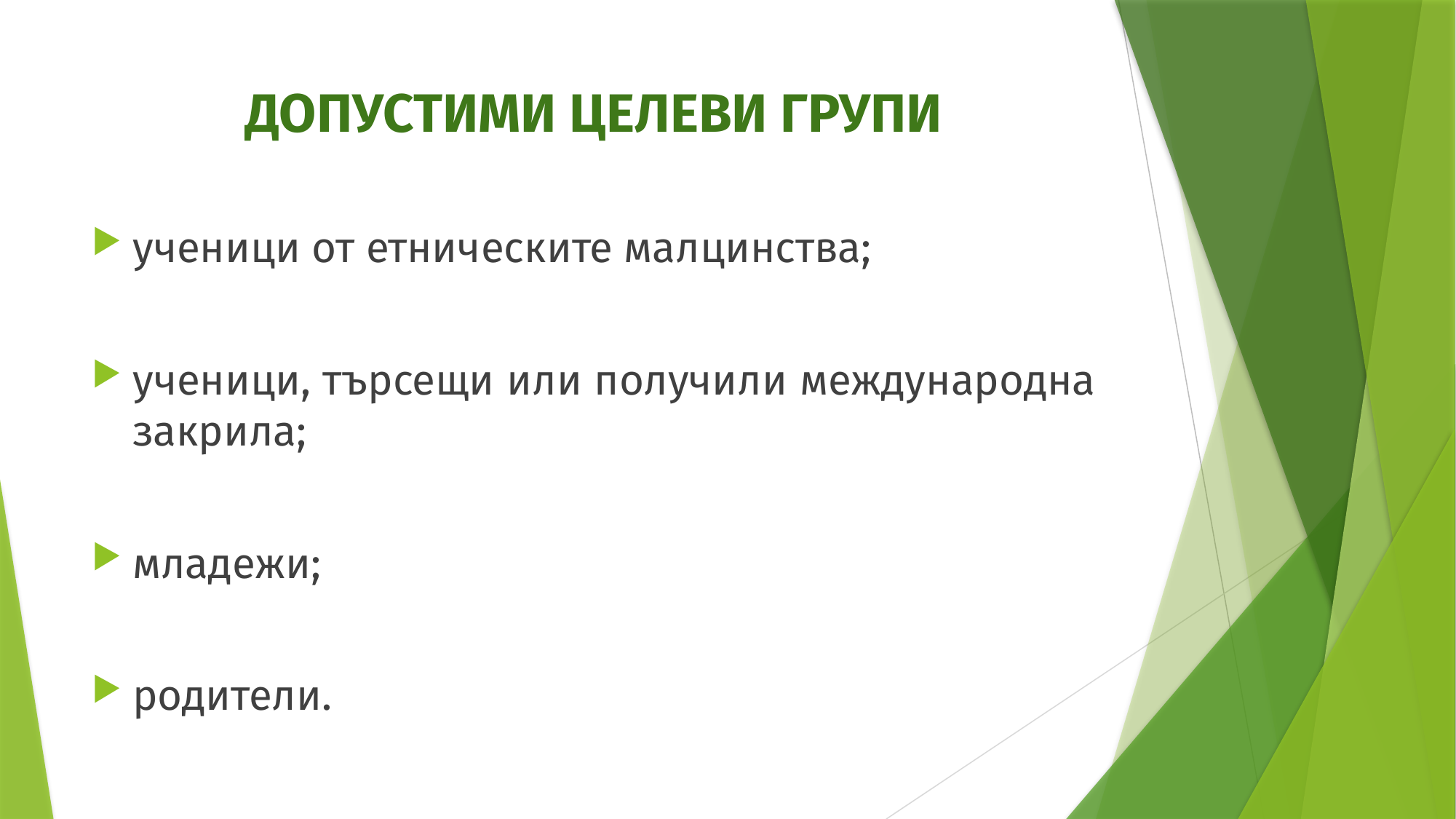

# ДОПУСТИМИ ЦЕЛЕВИ ГРУПИ

ученици от етническите малцинства;

ученици, търсещи или получили международна закрила;

младежи;

родители.